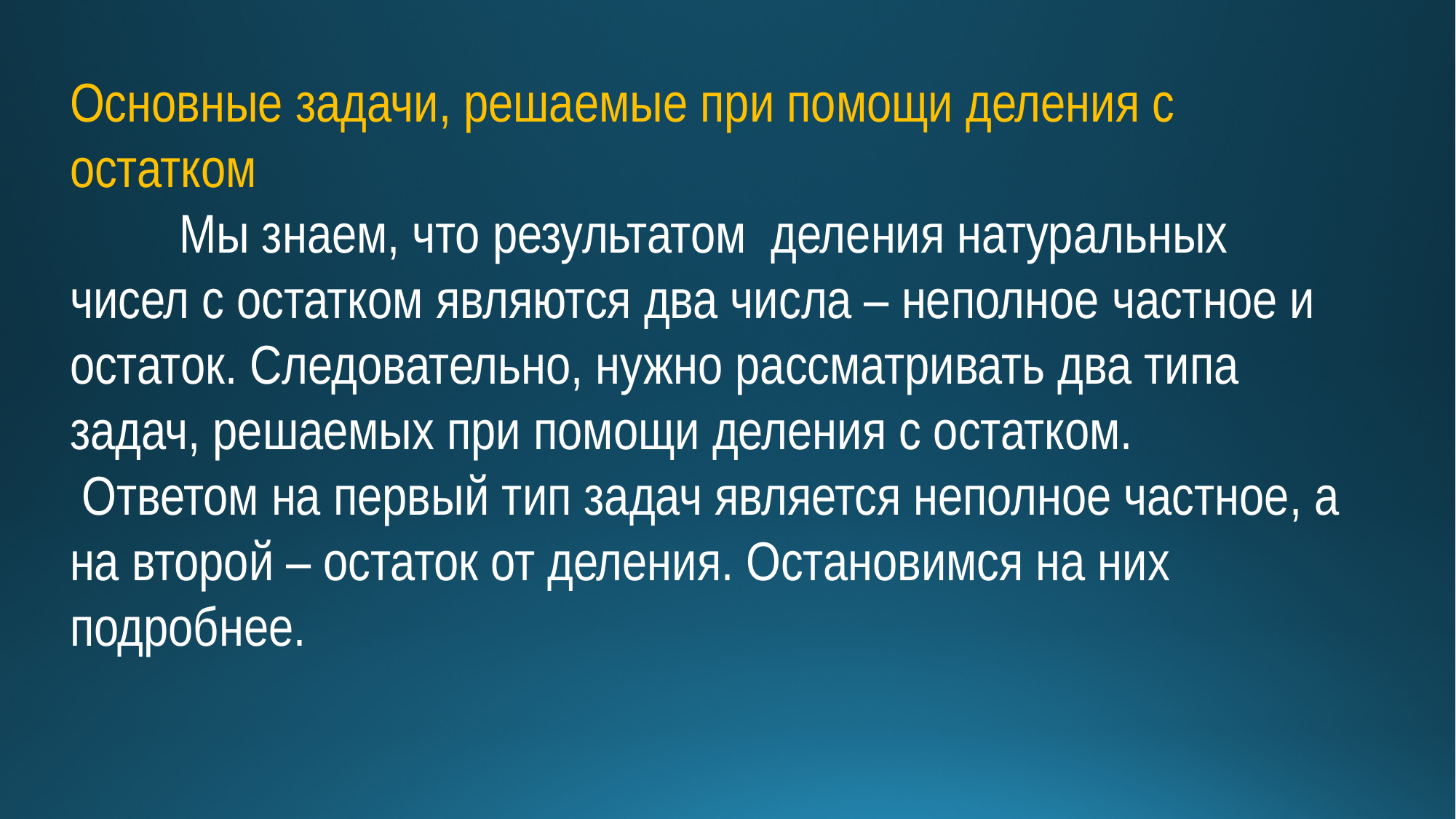

Основные задачи, решаемые при помощи деления с остатком
	Мы знаем, что результатом  деления натуральных чисел с остатком являются два числа – неполное частное и остаток. Следовательно, нужно рассматривать два типа задач, решаемых при помощи деления с остатком.
 Ответом на первый тип задач является неполное частное, а на второй – остаток от деления. Остановимся на них подробнее.